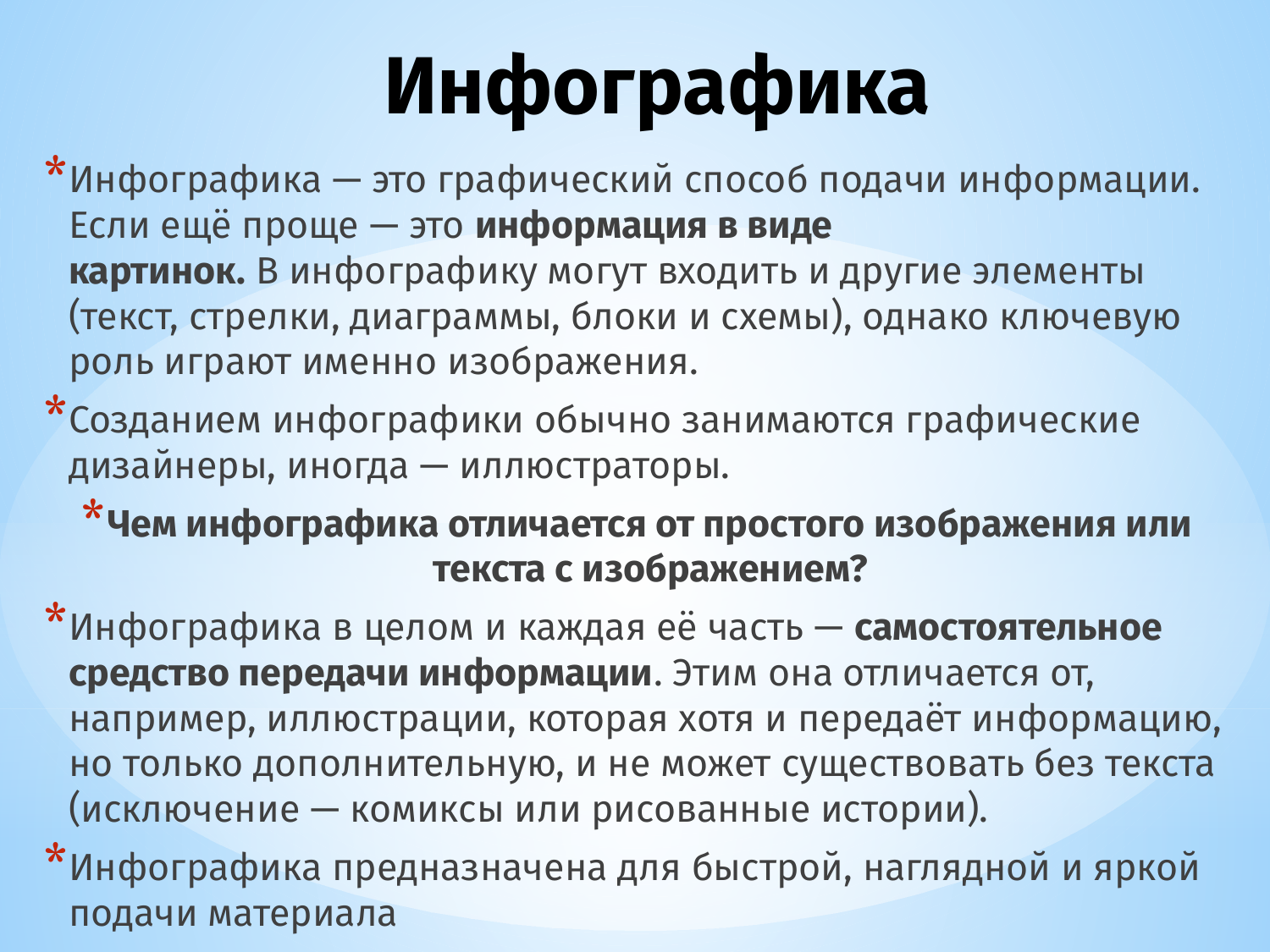

# Инфографика
Инфографика — это графический способ подачи информации. Если ещё проще — это информация в виде картинок. В инфографику могут входить и другие элементы (текст, стрелки, диаграммы, блоки и схемы), однако ключевую роль играют именно изображения.
Созданием инфографики обычно занимаются графические дизайнеры, иногда — иллюстраторы.
Чем инфографика отличается от простого изображения или текста с изображением?
Инфографика в целом и каждая её часть — самостоятельное средство передачи информации. Этим она отличается от, например, иллюстрации, которая хотя и передаёт информацию, но только дополнительную, и не может существовать без текста (исключение — комиксы или рисованные истории).
Инфографика предназначена для быстрой, наглядной и яркой подачи материала